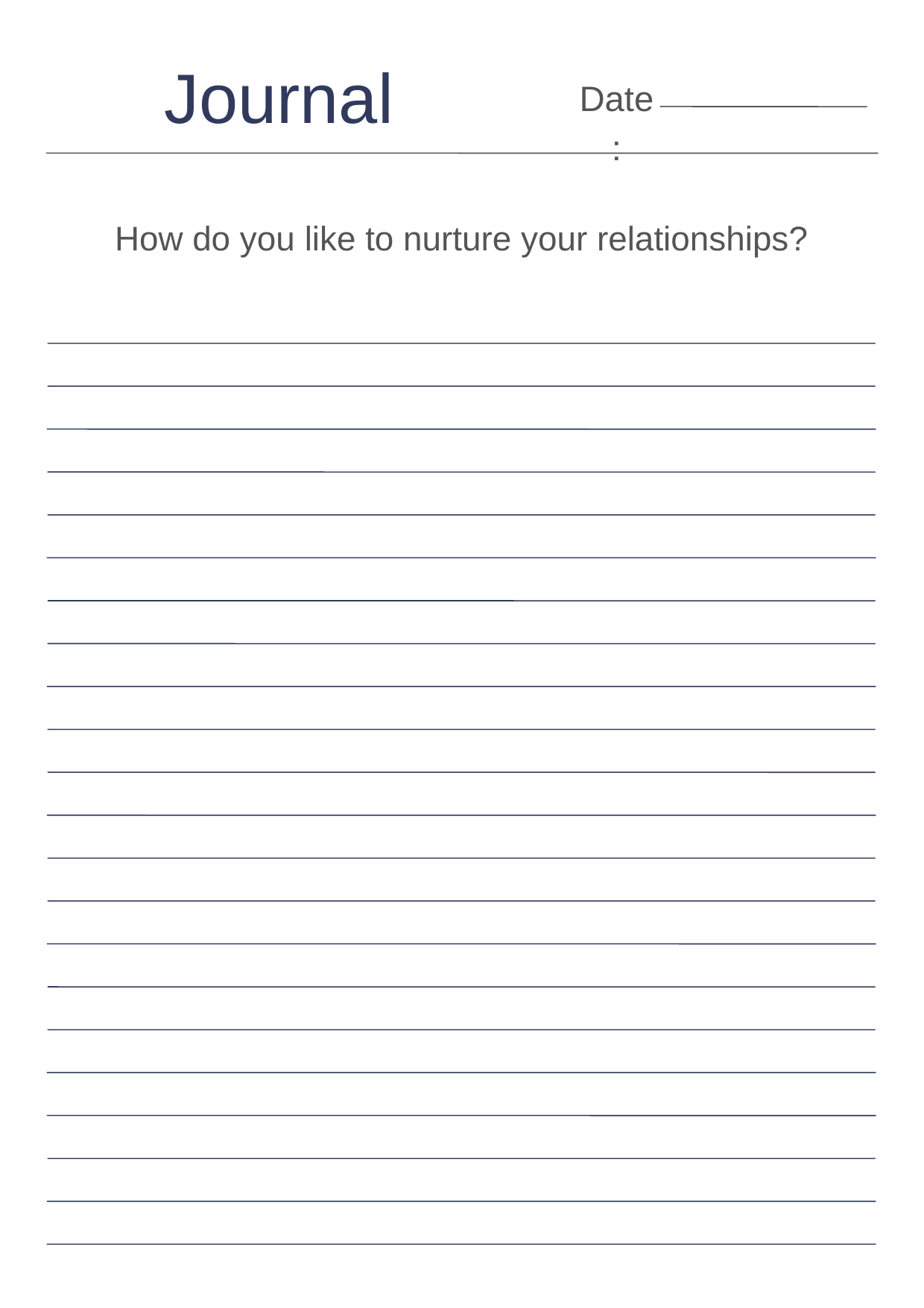

Journal
Date:

How do you like to nurture your relationships?